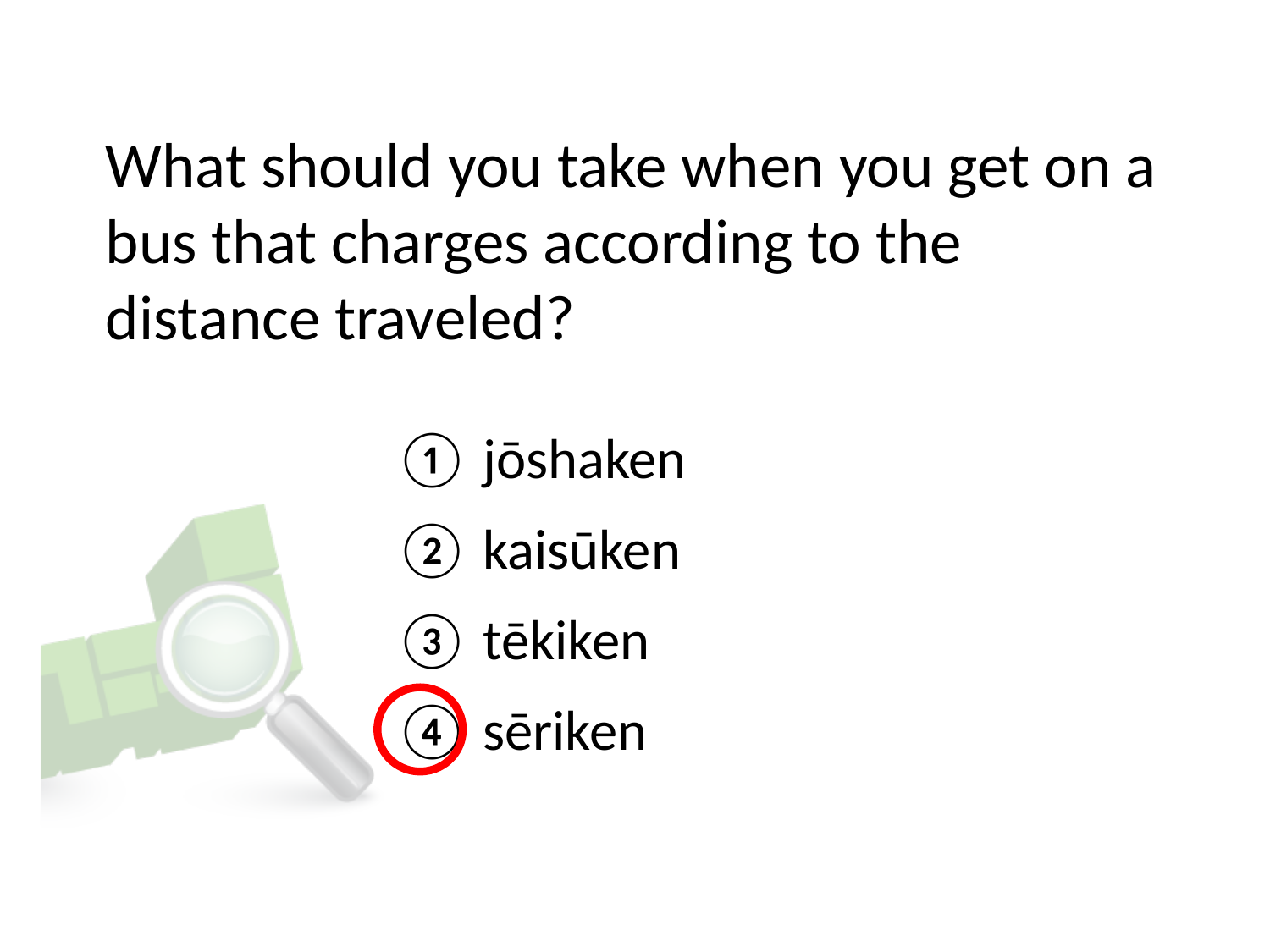

# What should you take when you get on a bus that charges according to the distance traveled?
① jōshaken
② kaisūken
③ tēkiken
④ sēriken